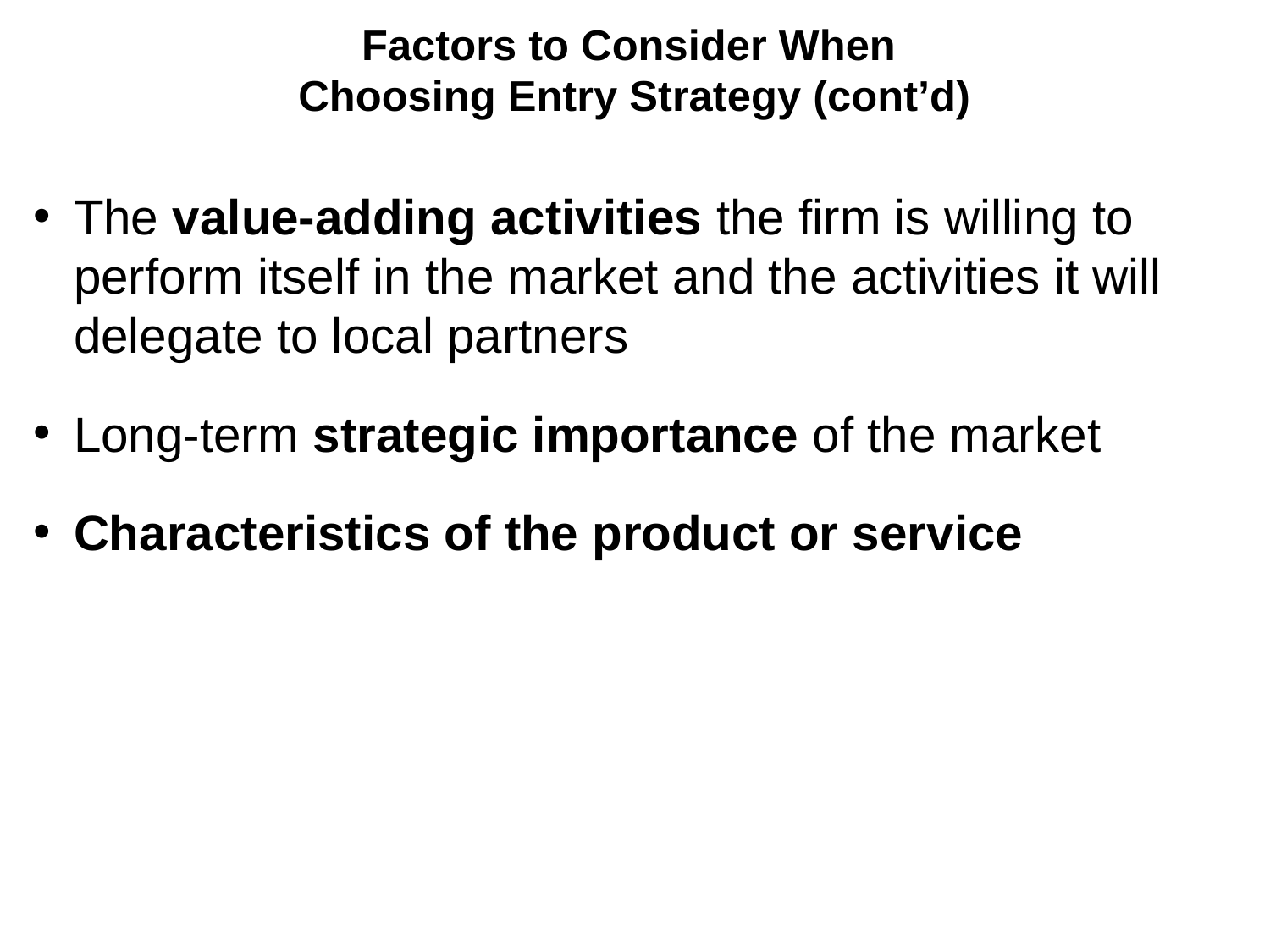

# Factors to Consider When Choosing Entry Strategy (cont’d)

The value-adding activities the firm is willing to perform itself in the market and the activities it will delegate to local partners

Long-term strategic importance of the market

Characteristics of the product or service

Copyright © 2014 Pearson Education